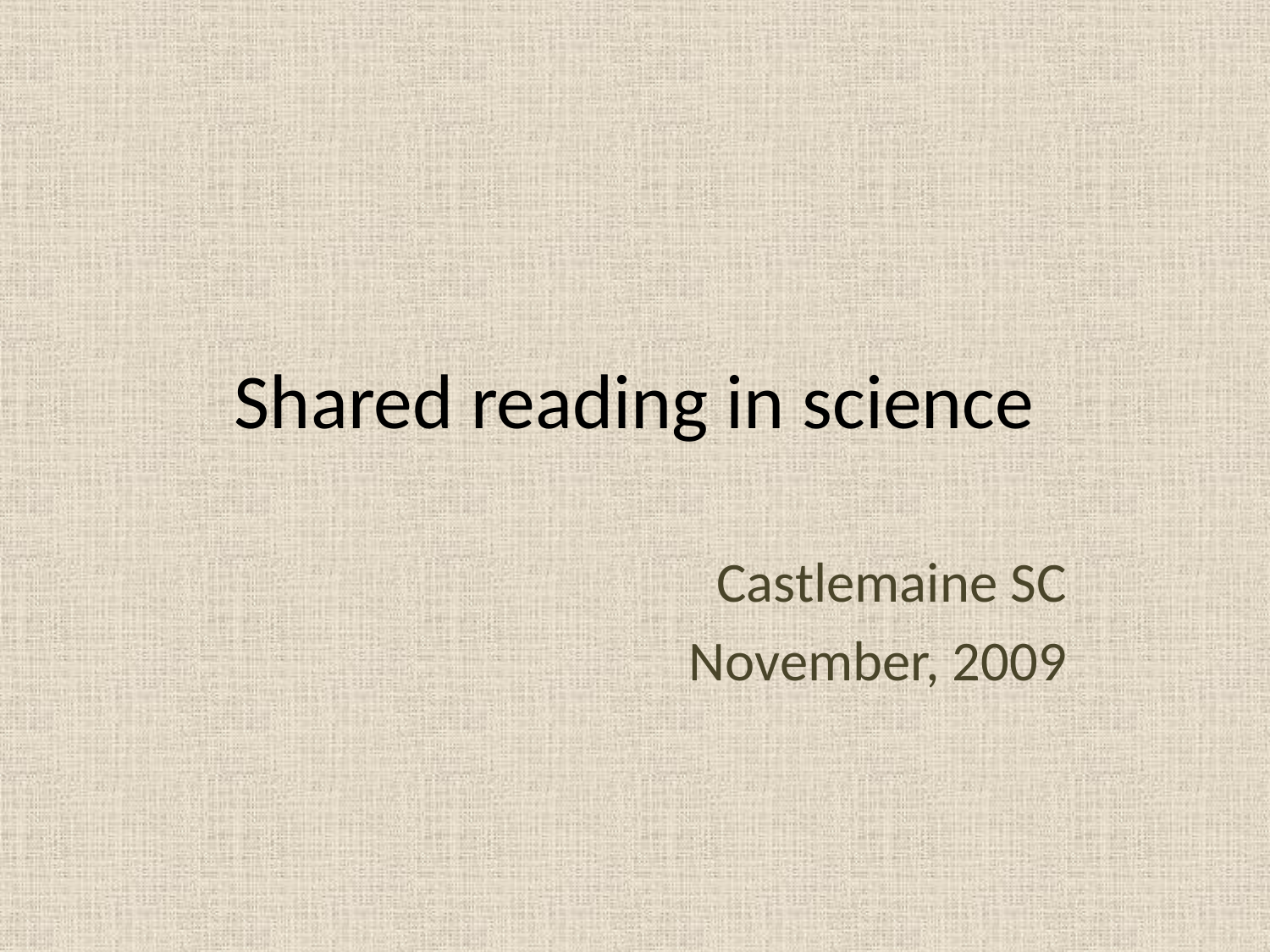

# Shared reading in science
Castlemaine SC
November, 2009